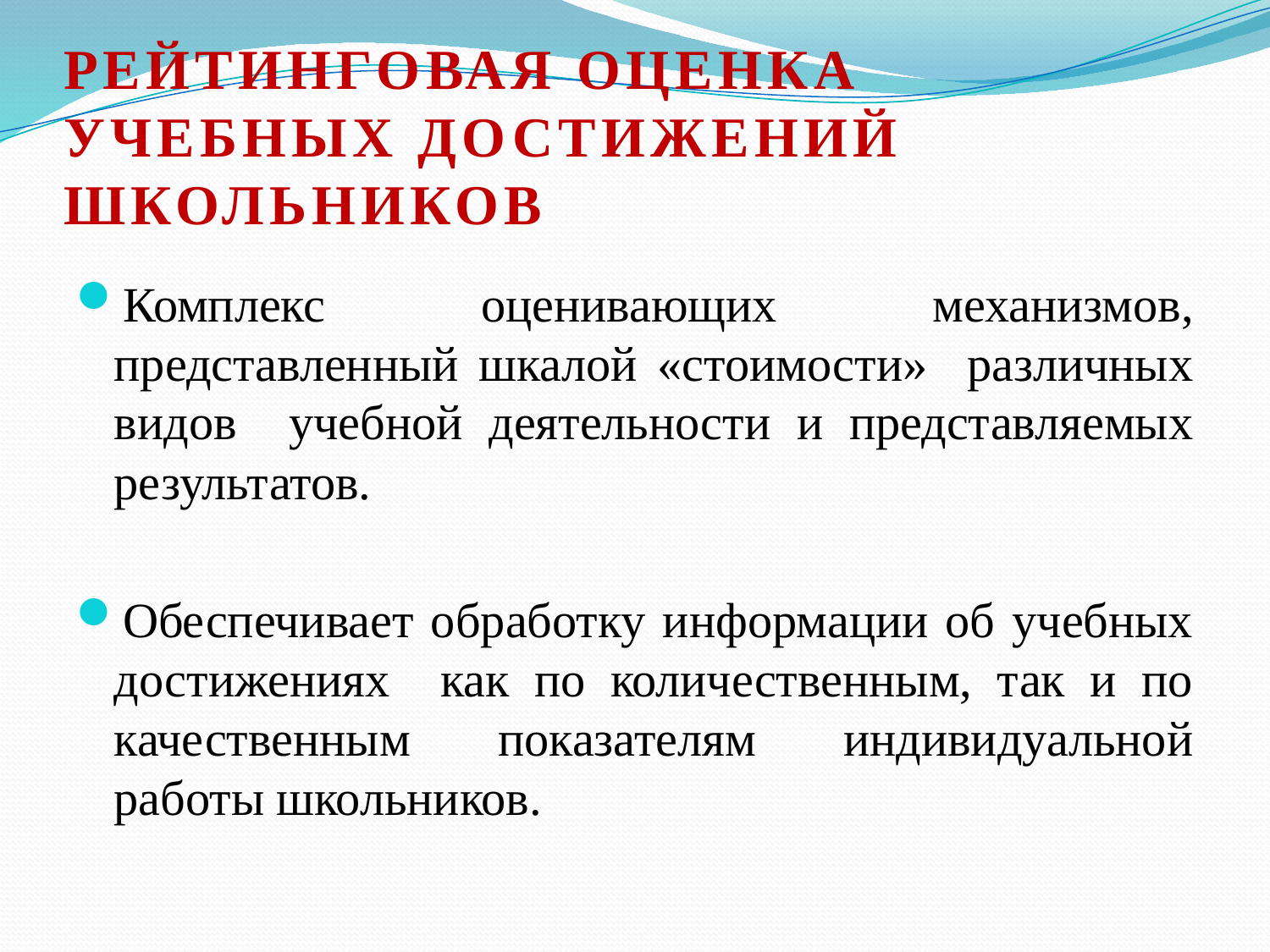

# РЕЙТИНГОВАЯ ОЦЕНКА УЧЕБНЫХ ДОСТИЖЕНИЙ ШКОЛЬНИКОВ
Комплекс оценивающих механизмов, представленный шкалой «стоимости»  различных видов  учебной деятельности и представляемых результатов.

Обеспечивает обработку информации об учебных достижениях  как по количественным, так и по качественным показателям индивидуальной работы школьников.